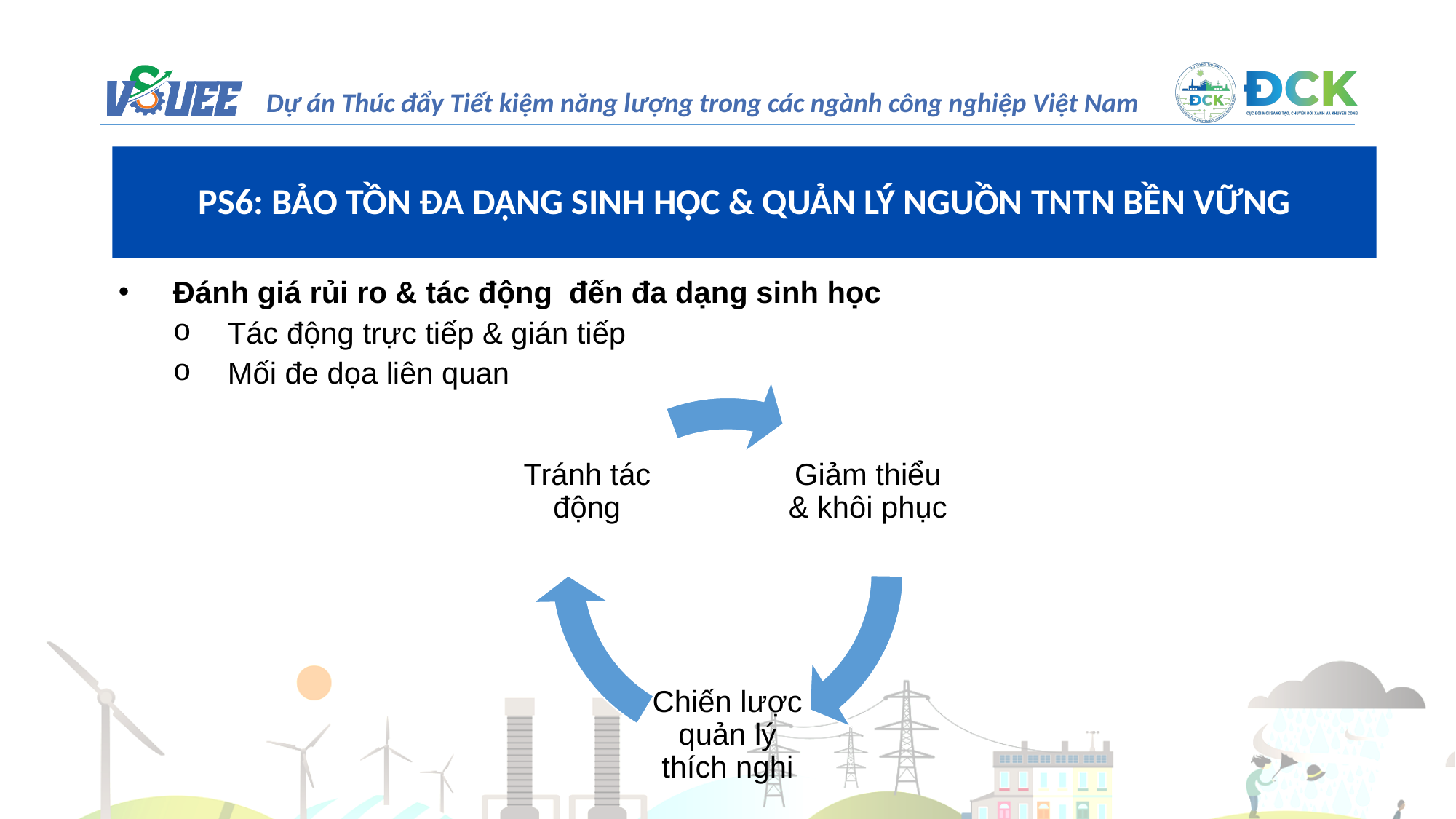

PS6: BẢO TỒN ĐA DẠNG SINH HỌC & QUẢN LÝ NGUỒN TNTN BỀN VỮNG
Đánh giá rủi ro & tác động  đến đa dạng sinh học
Tác động trực tiếp & gián tiếp
Mối đe dọa liên quan
Giảm thiểu & khôi phục
Chiến lược quản lý thích nghi
Tránh tác động